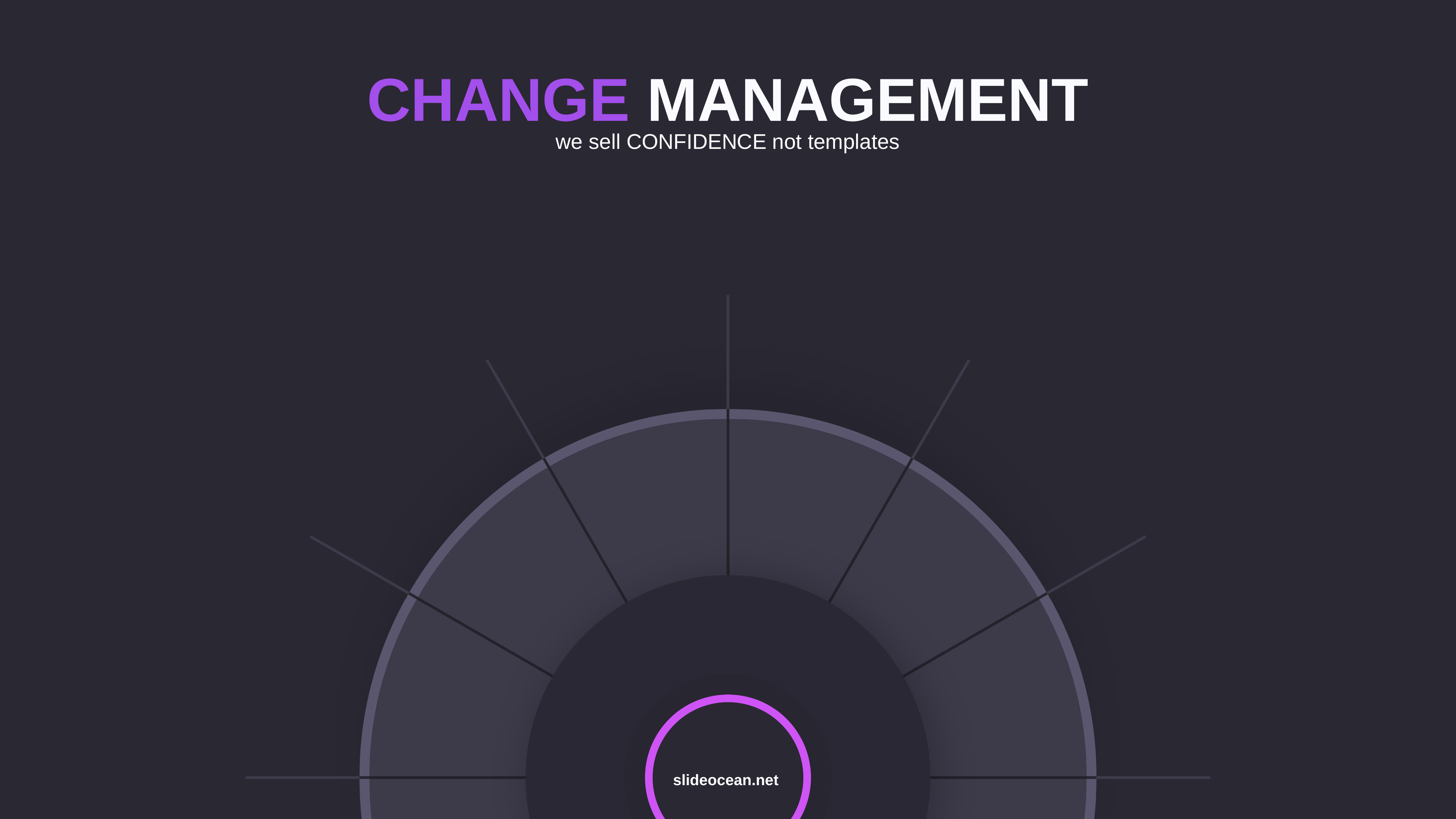

CHANGE MANAGEMENT
we sell CONFIDENCE not templates
Hỗ trợ thực hành để có khả năng áp dụng thay đổi.
Cung cấp thông tin, hướng dẫn và kỹ năng cần thiết.
4
3

ABILITY
5
5
KNOWLEDGE
IMPLEMENTATION

Triển khai thay đổi trong thực tế, theo kế hoạch.

Khuyến khích, tạo động lực để họ sẵn sàng tham gia.

2

DESIRE
6
6
REINFORCEMENT
Duy trì, ghi nhận, và chuẩn hóa để đảm bảo thay đổi bền vững.

Giúp mọi người hiểu tại sao cần thay đổi.
1
AWARENESS
slideocean.net